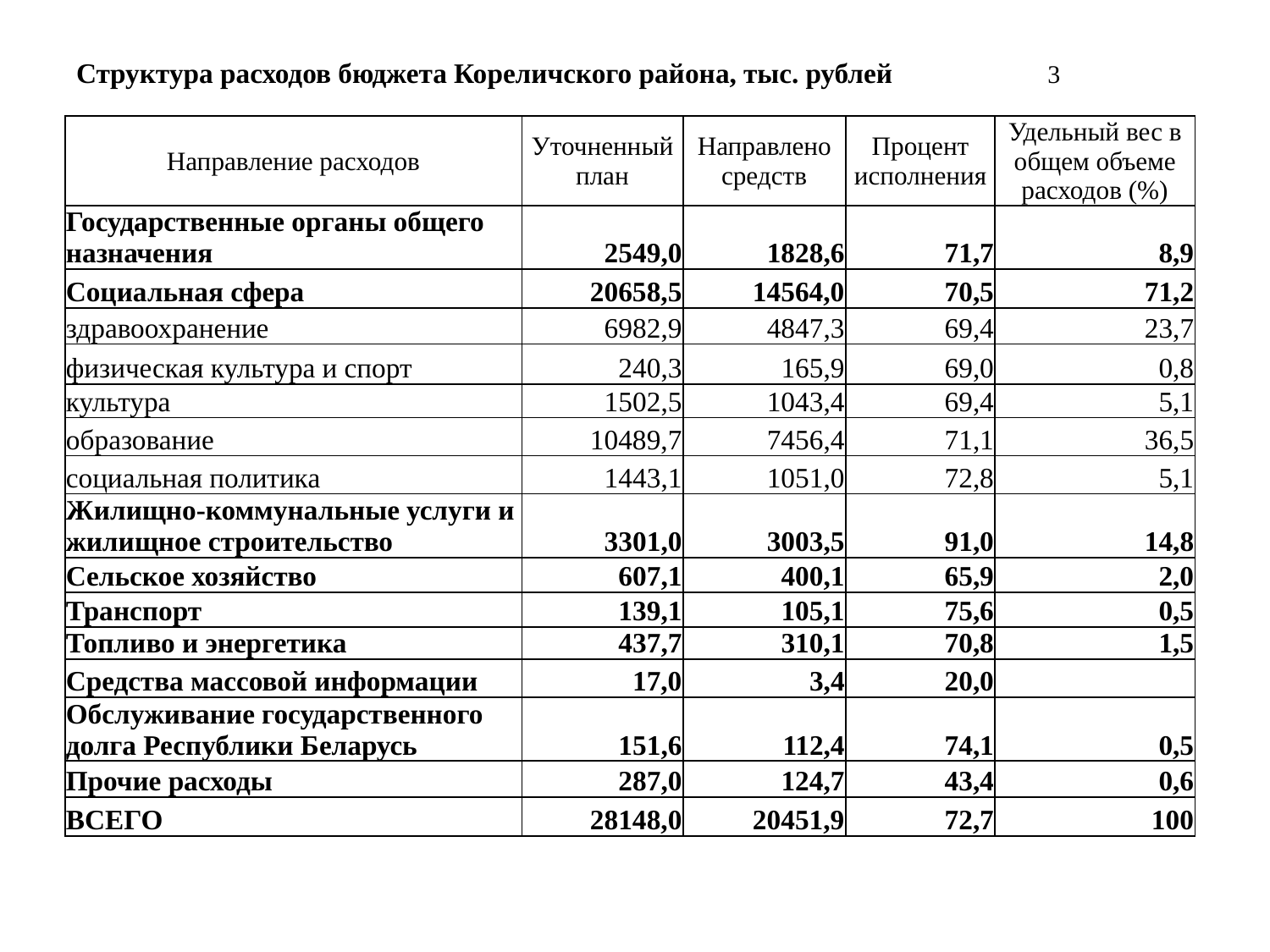

# Структура расходов бюджета Кореличского района, тыс. рублей                      3
| Направление расходов | Уточненный план | Направлено средств | Процент исполнения | Удельный вес в общем объеме расходов (%) |
| --- | --- | --- | --- | --- |
| Государственные органы общего назначения | 2549,0 | 1828,6 | 71,7 | 8,9 |
| Социальная сфера | 20658,5 | 14564,0 | 70,5 | 71,2 |
| здравоохранение | 6982,9 | 4847,3 | 69,4 | 23,7 |
| физическая культура и спорт | 240,3 | 165,9 | 69,0 | 0,8 |
| культура | 1502,5 | 1043,4 | 69,4 | 5,1 |
| образование | 10489,7 | 7456,4 | 71,1 | 36,5 |
| социальная политика | 1443,1 | 1051,0 | 72,8 | 5,1 |
| Жилищно-коммунальные услуги и жилищное строительство | 3301,0 | 3003,5 | 91,0 | 14,8 |
| Сельское хозяйство | 607,1 | 400,1 | 65,9 | 2,0 |
| Транспорт | 139,1 | 105,1 | 75,6 | 0,5 |
| Топливо и энергетика | 437,7 | 310,1 | 70,8 | 1,5 |
| Средства массовой информации | 17,0 | 3,4 | 20,0 |  |
| Обслуживание государственного долга Республики Беларусь | 151,6 | 112,4 | 74,1 | 0,5 |
| Прочие расходы | 287,0 | 124,7 | 43,4 | 0,6 |
| ВСЕГО | 28148,0 | 20451,9 | 72,7 | 100 |